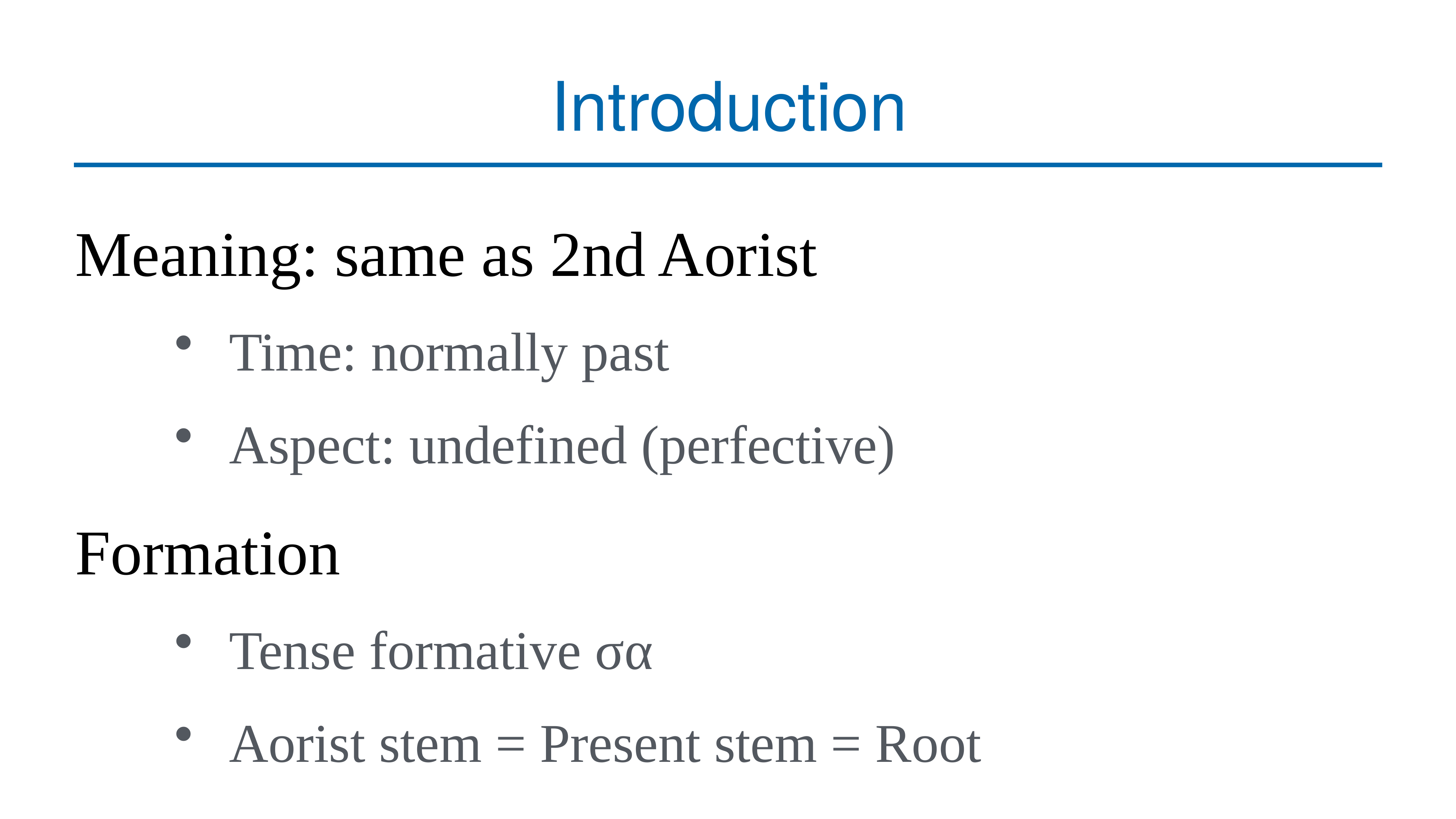

# Introduction
Meaning: same as 2nd Aorist
Time: normally past
Aspect: undefined (perfective)
Formation
Tense formative σα
Aorist stem = Present stem = Root